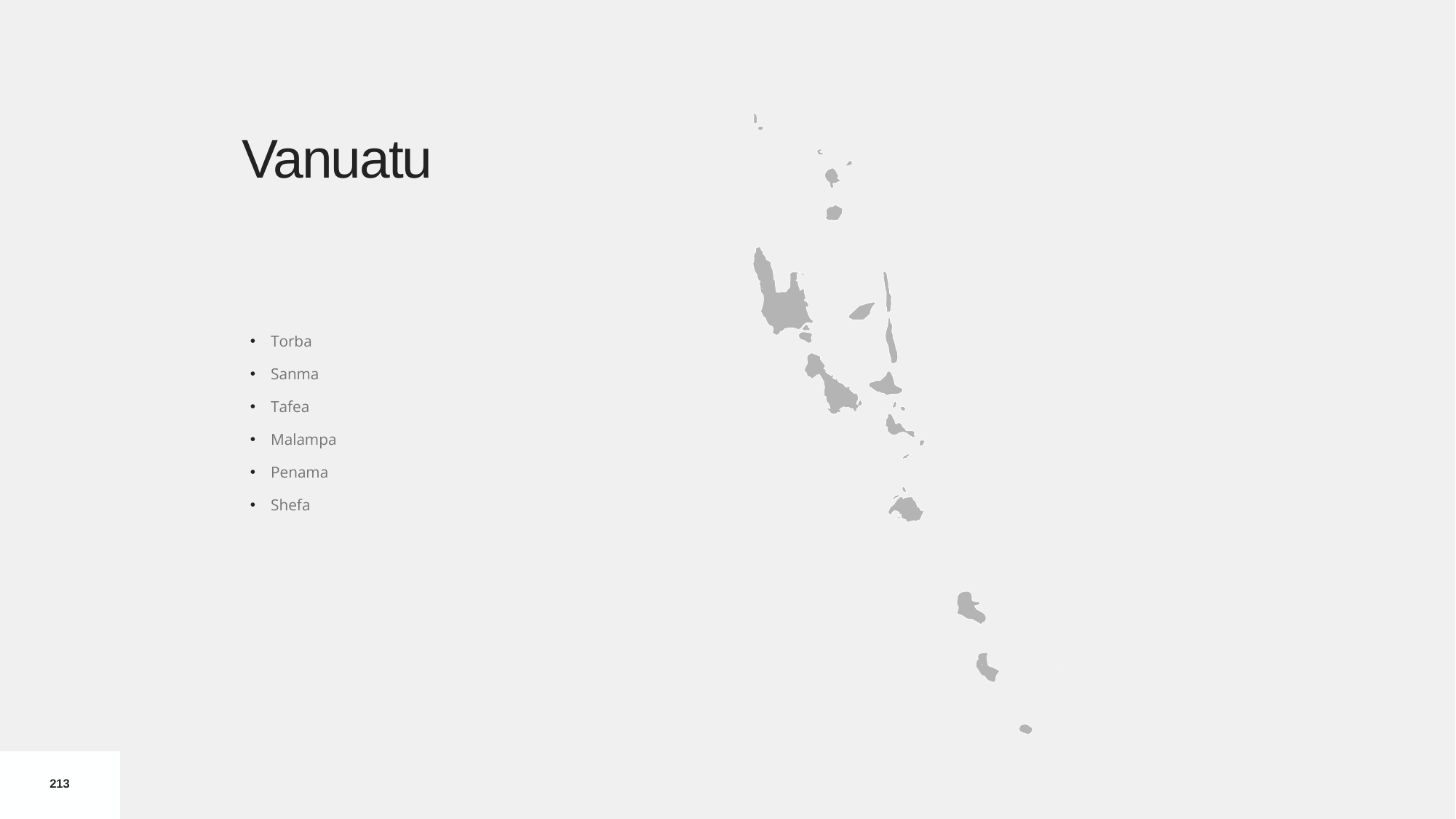

# Vanuatu

Torba
Sanma
Tafea
Malampa
Penama
Shefa